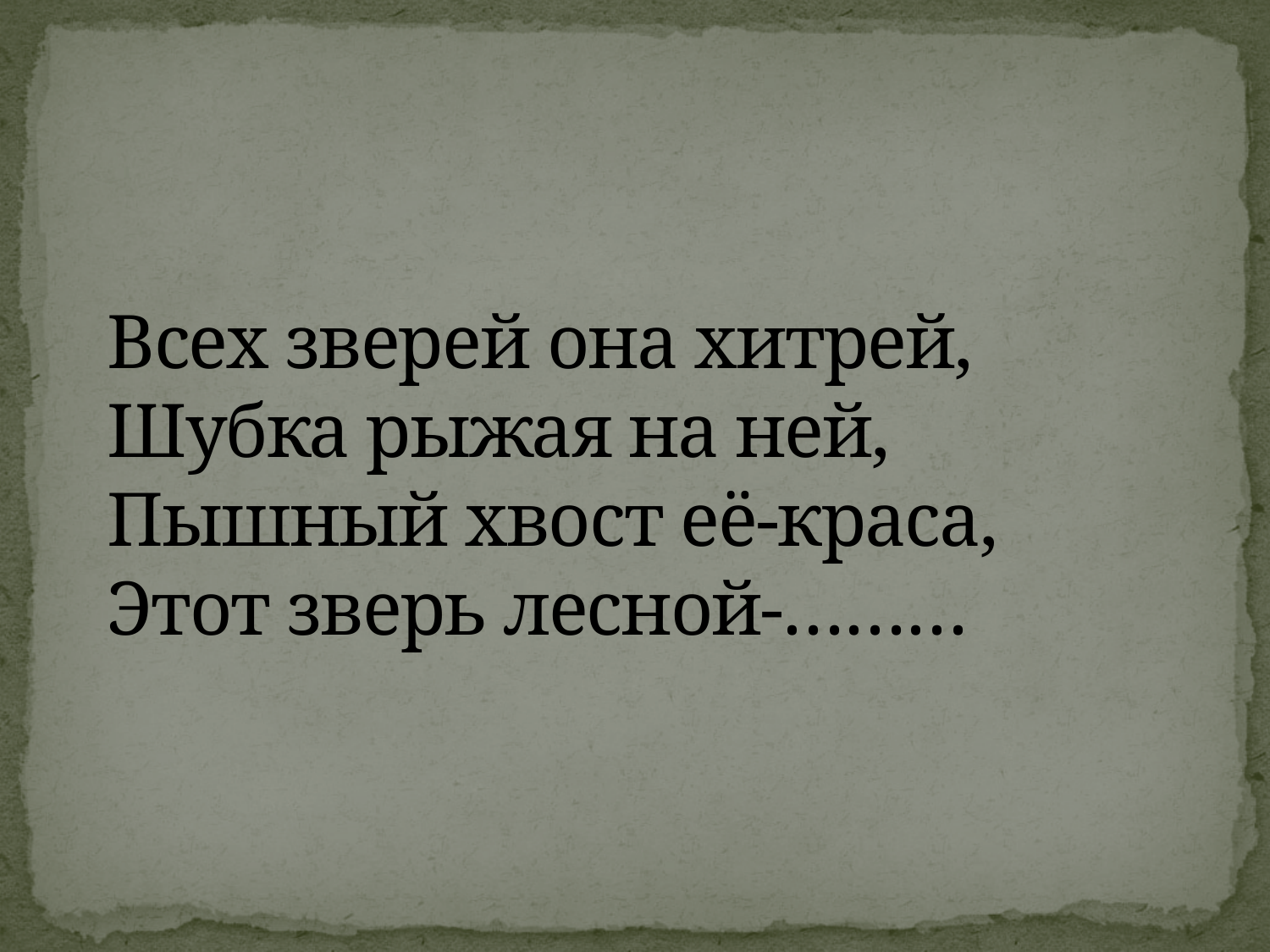

# Всех зверей она хитрей, Шубка рыжая на ней, Пышный хвост её-краса, Этот зверь лесной-………